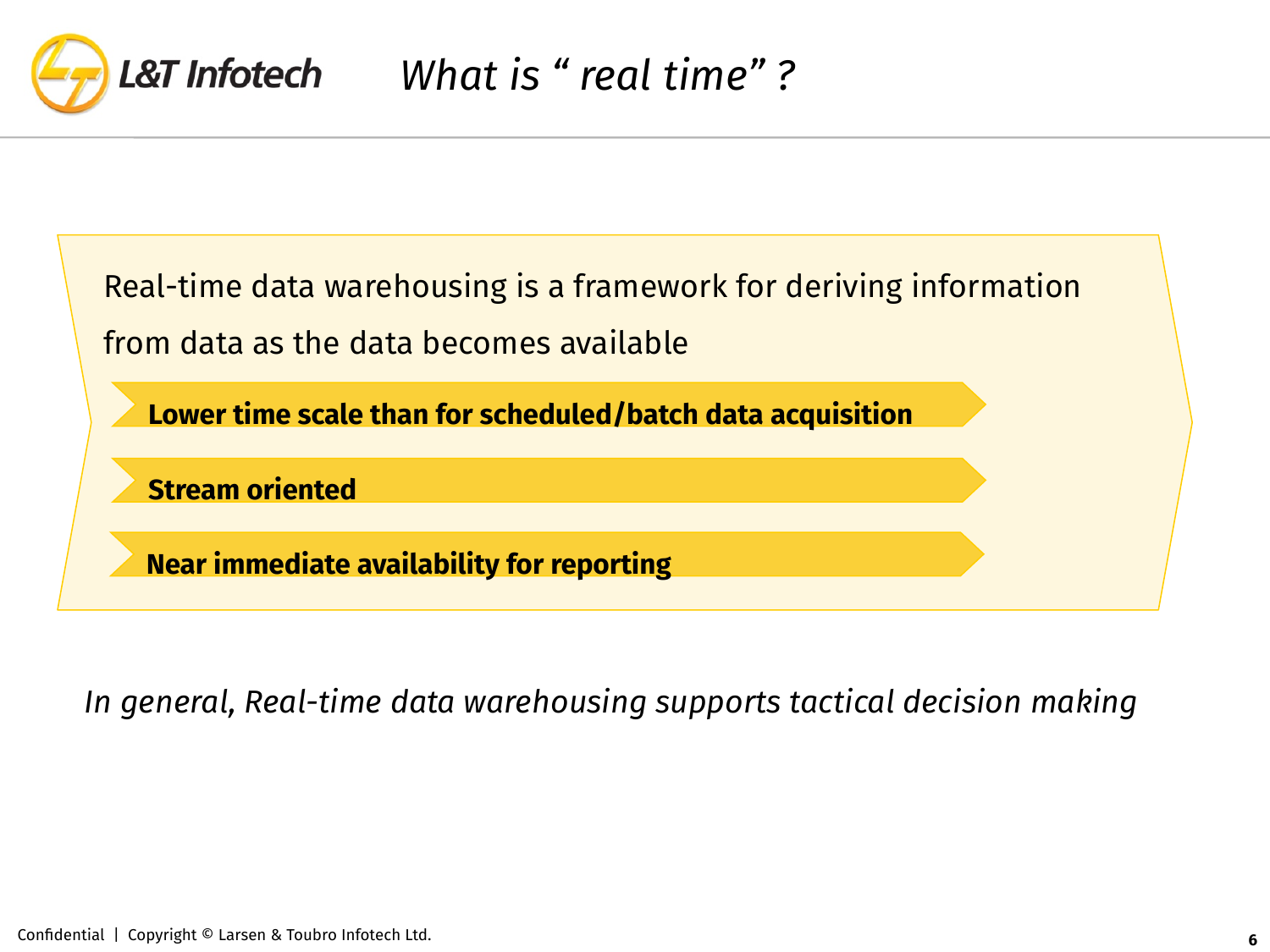

# What is “ real time” ?
Real-time data warehousing is a framework for deriving information from data as the data becomes available

Lower time scale than for scheduled/batch data acquisition
Stream oriented
Near immediate availability for reporting
In general, Real-time data warehousing supports tactical decision making
Confidential  |  Copyright © Larsen & Toubro Infotech Ltd.
6